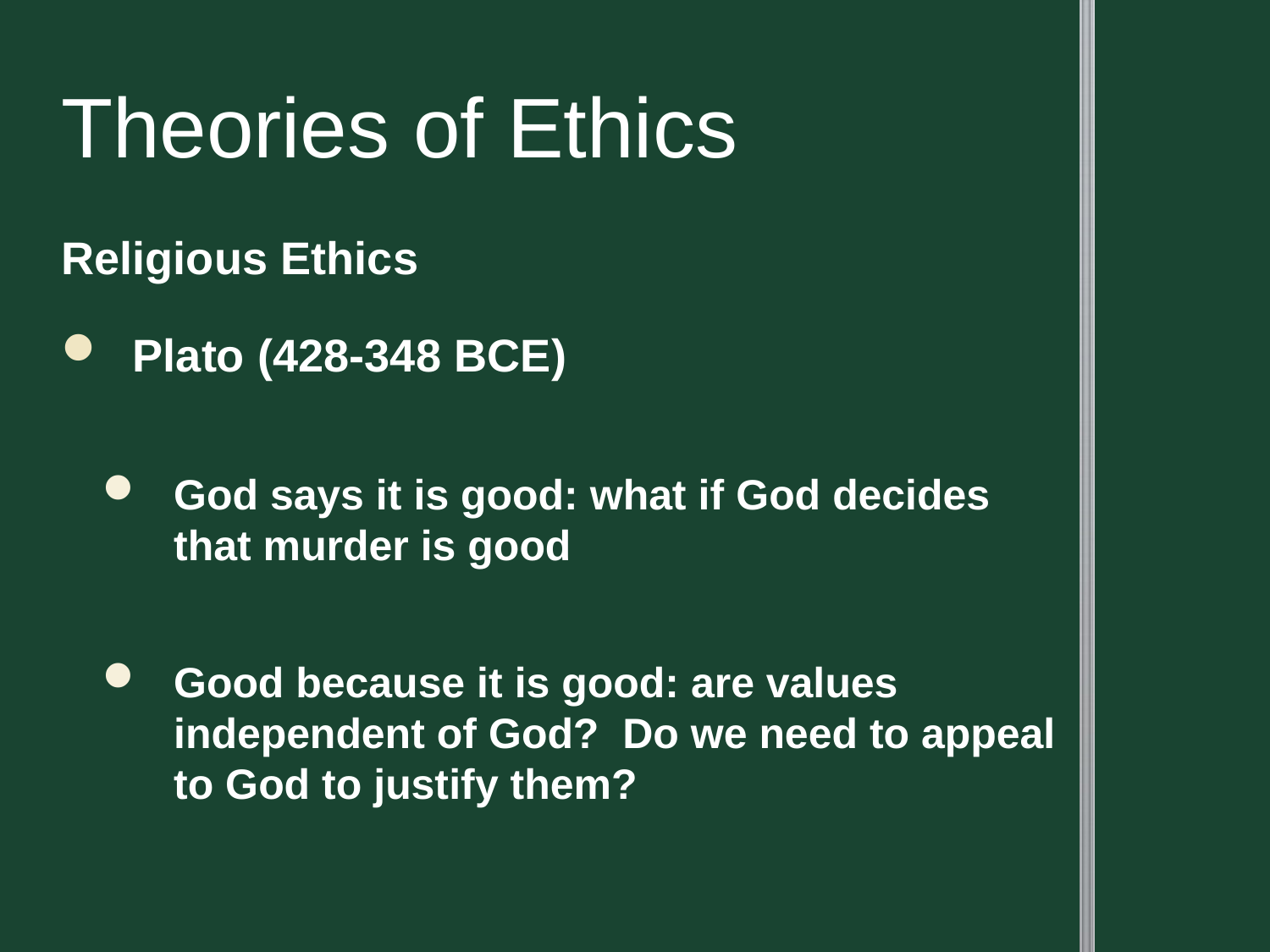

# Theories of Ethics
Religious Ethics
Plato (428-348 BCE)

God says it is good: what if God decides that murder is good

Good because it is good: are values independent of God?  Do we need to appeal to God to justify them?